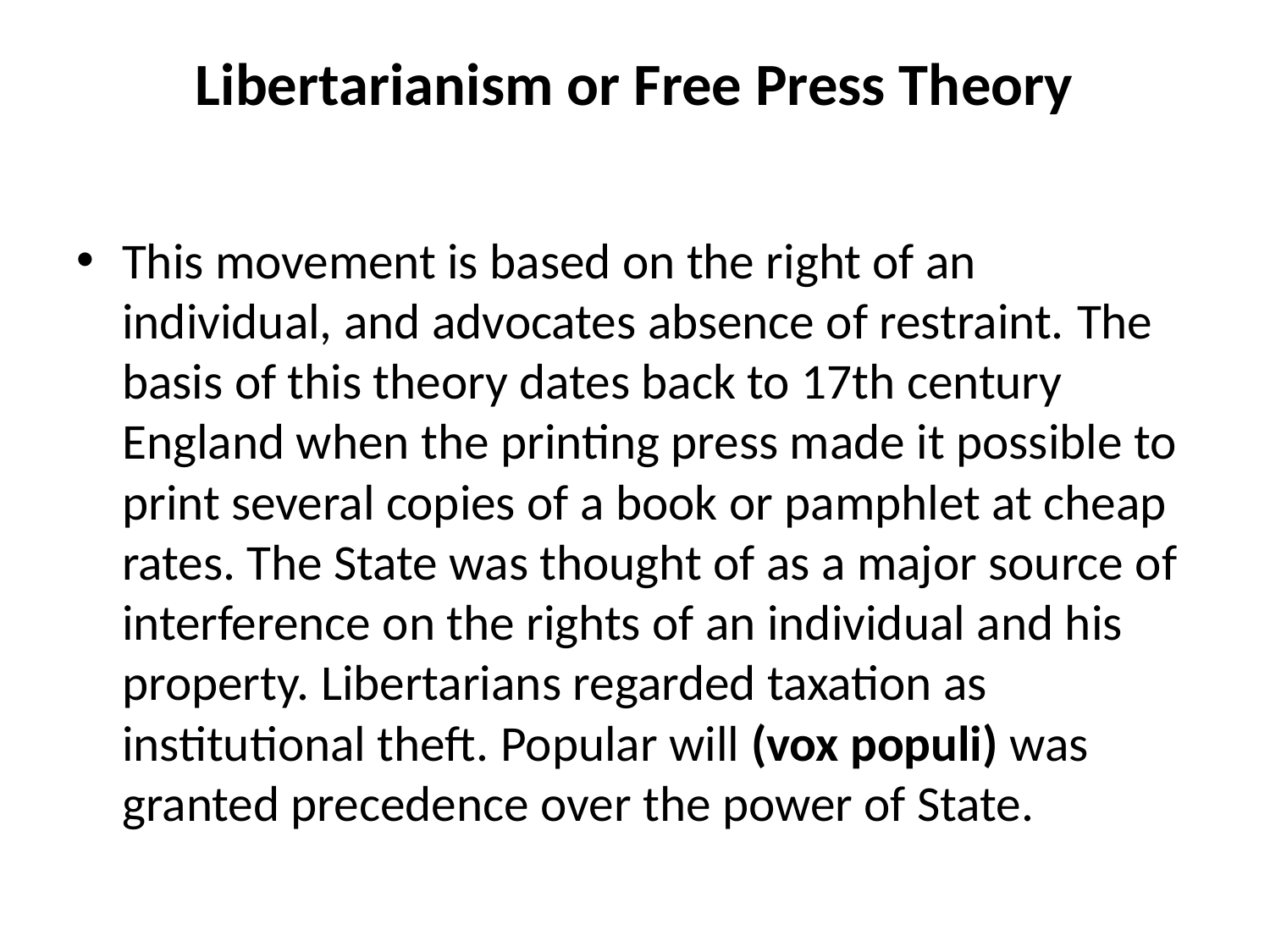

# Libertarianism or Free Press Theory
This movement is based on the right of an individual, and advocates absence of restraint. The basis of this theory dates back to 17th century England when the printing press made it possible to print several copies of a book or pamphlet at cheap rates. The State was thought of as a major source of interference on the rights of an individual and his property. Libertarians regarded taxation as institutional theft. Popular will (vox populi) was granted precedence over the power of State.